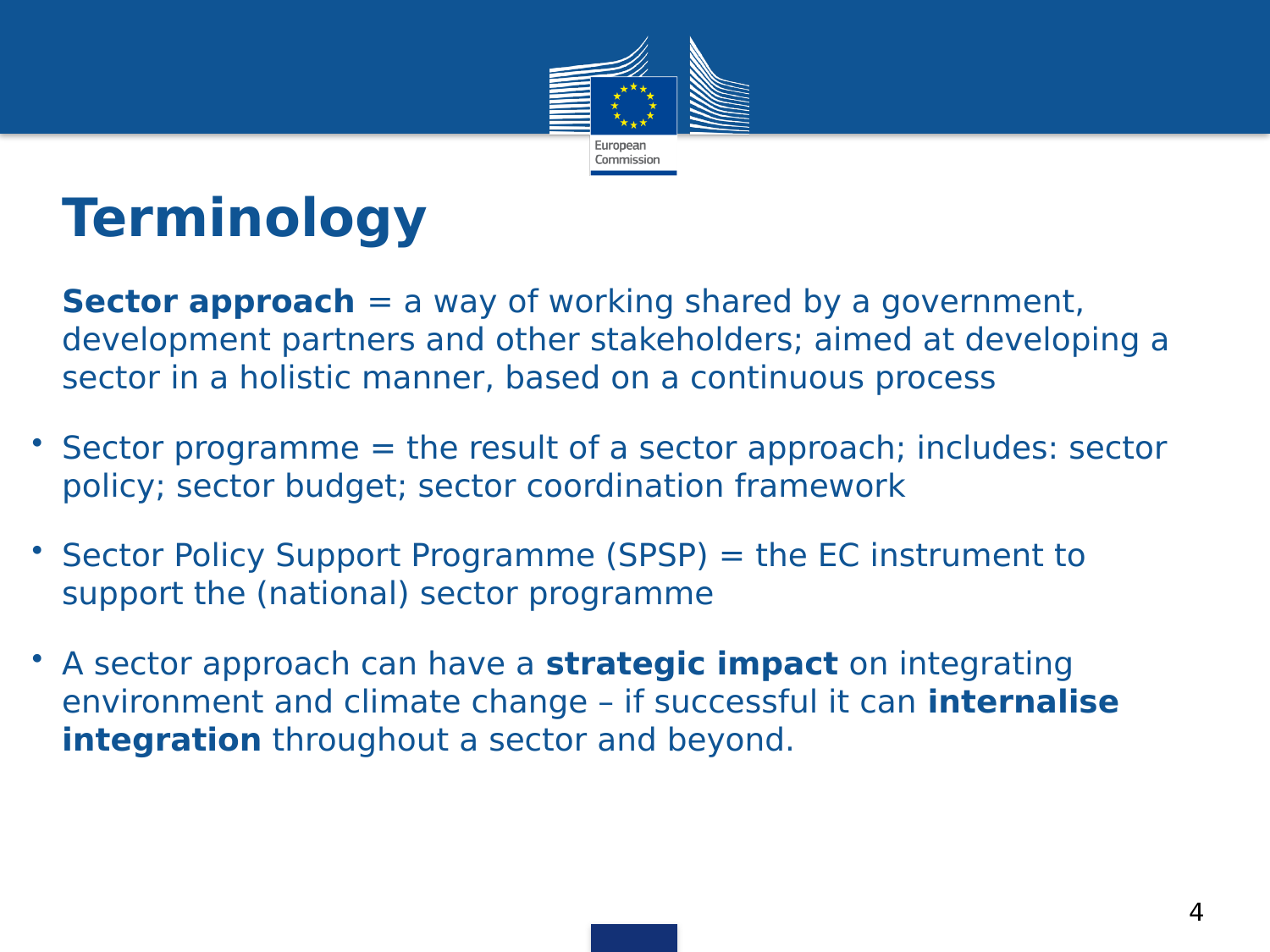

# Terminology
Sector approach = a way of working shared by a government, development partners and other stakeholders; aimed at developing a sector in a holistic manner, based on a continuous process
Sector programme = the result of a sector approach; includes: sector policy; sector budget; sector coordination framework
Sector Policy Support Programme (SPSP) = the EC instrument to support the (national) sector programme
A sector approach can have a strategic impact on integrating environment and climate change – if successful it can internalise integration throughout a sector and beyond.
4